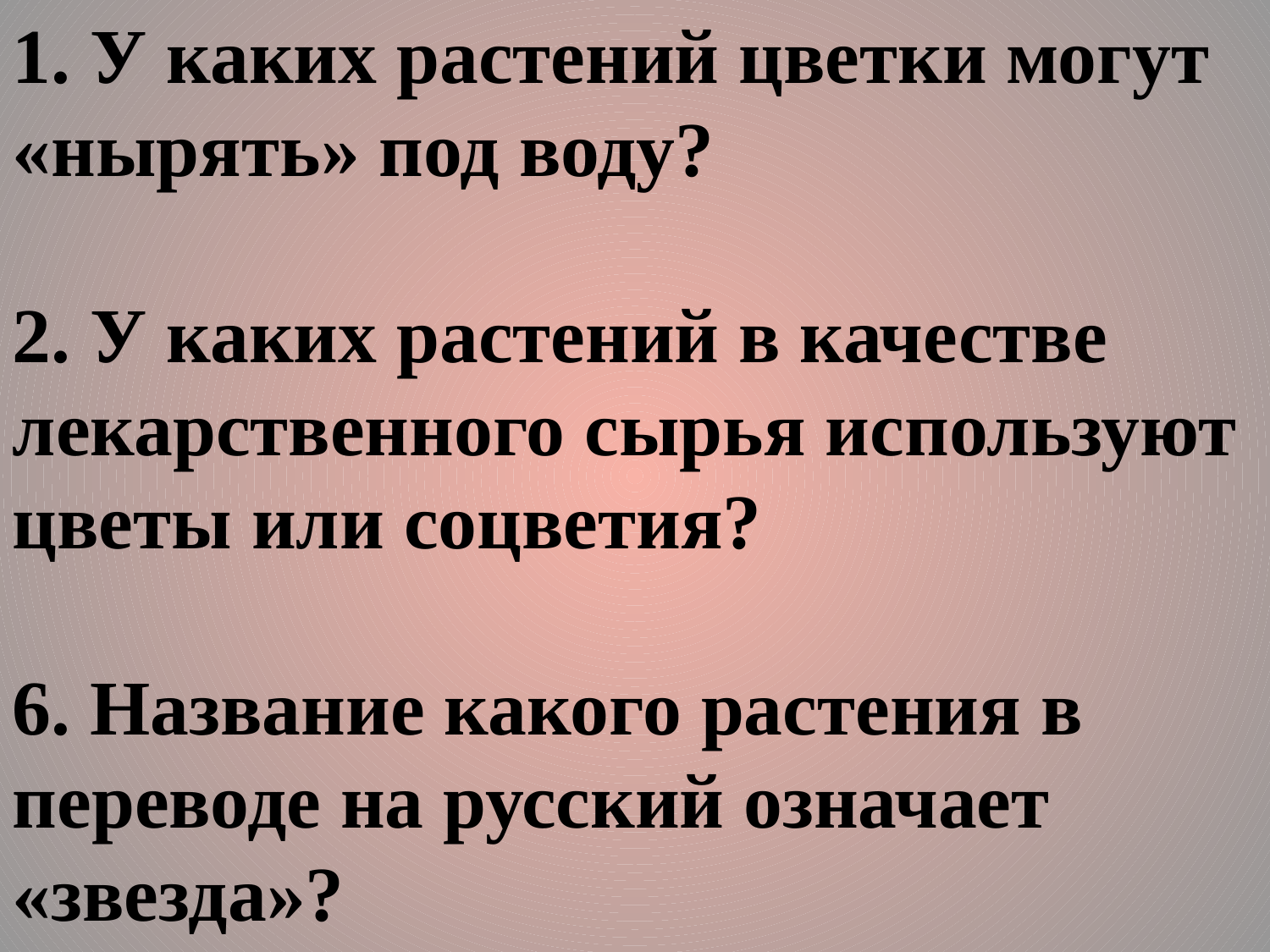

1. У каких растений цветки могут «нырять» под воду?

2. У каких растений в качестве лекарственного сырья используют цветы или соцветия?

6. Название какого растения в переводе на русский означает «звезда»?